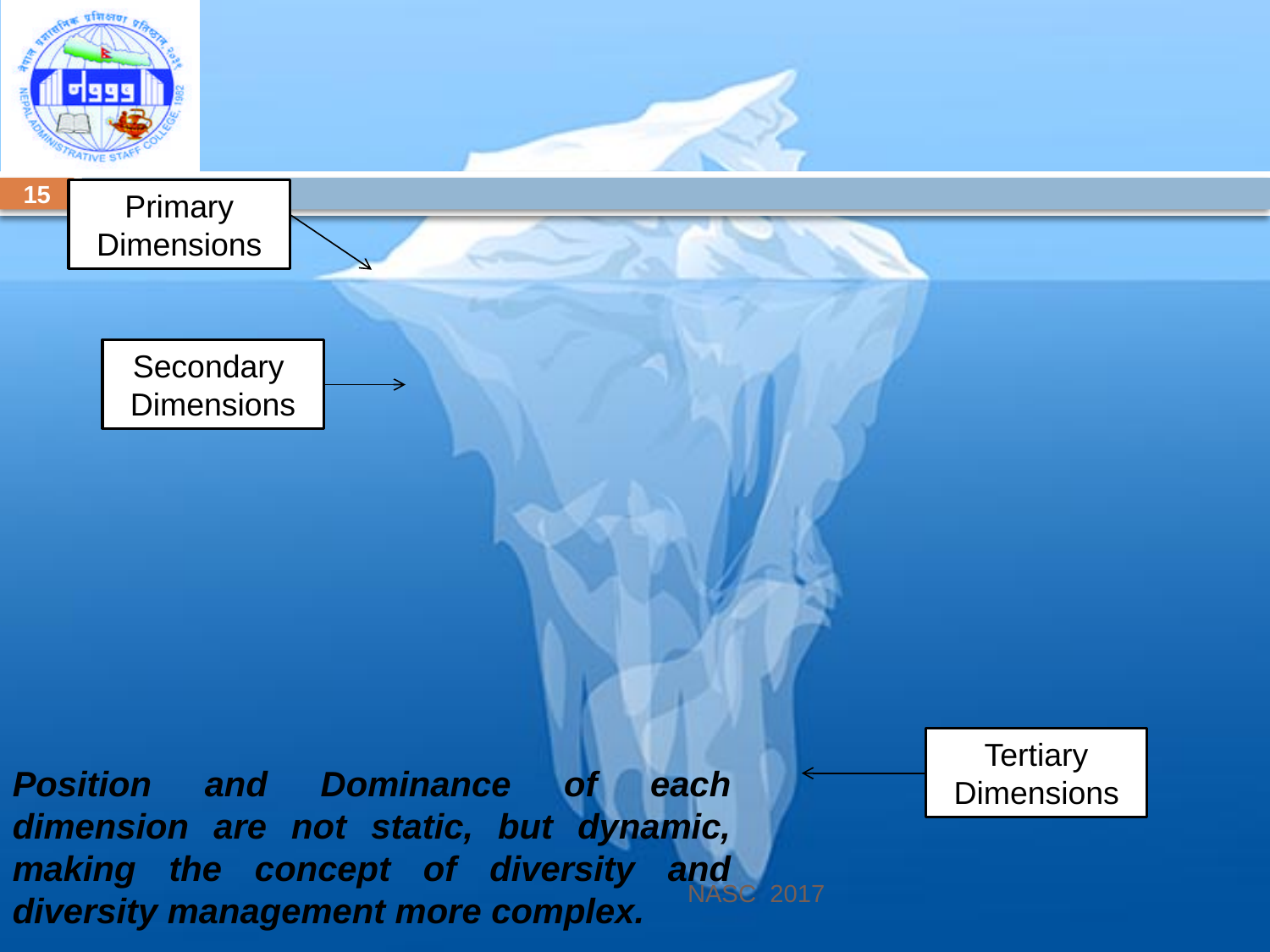

15
Primary Dimensions
Secondary
Dimensions
Tertiary
Dimensions
Position and Dominance of each dimension are not static, but dynamic, making the concept of diversity and diversity management more complex.
NASC  2017